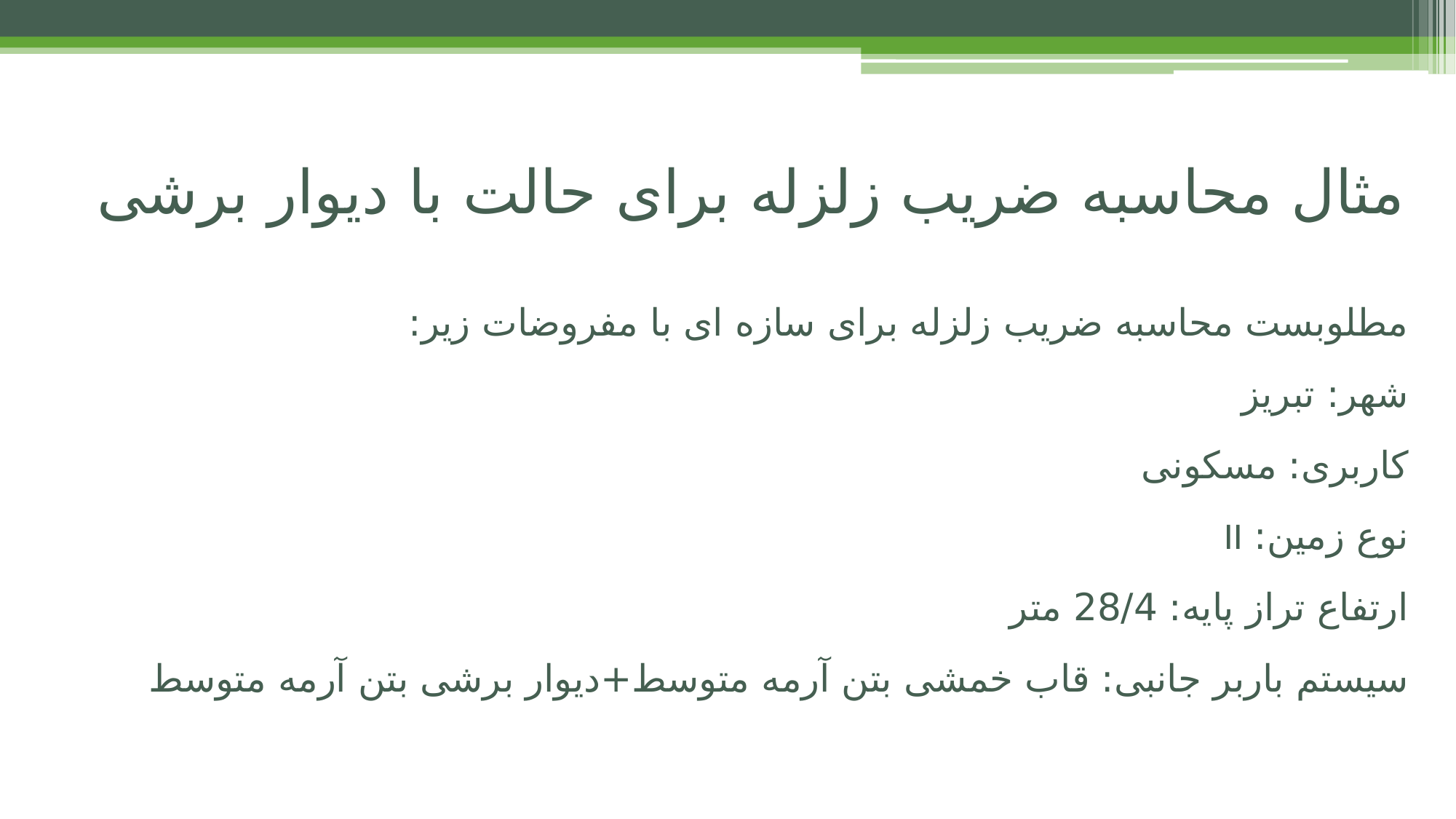

# مثال محاسبه ضریب زلزله برای حالت با دیوار برشی
مطلوبست محاسبه ضریب زلزله برای سازه ای با مفروضات زیر:
شهر: تبریز
کاربری: مسکونی
نوع زمین: II
ارتفاع تراز پایه: 28/4 متر
سیستم باربر جانبی: قاب خمشی بتن آرمه متوسط+دیوار برشی بتن آرمه متوسط